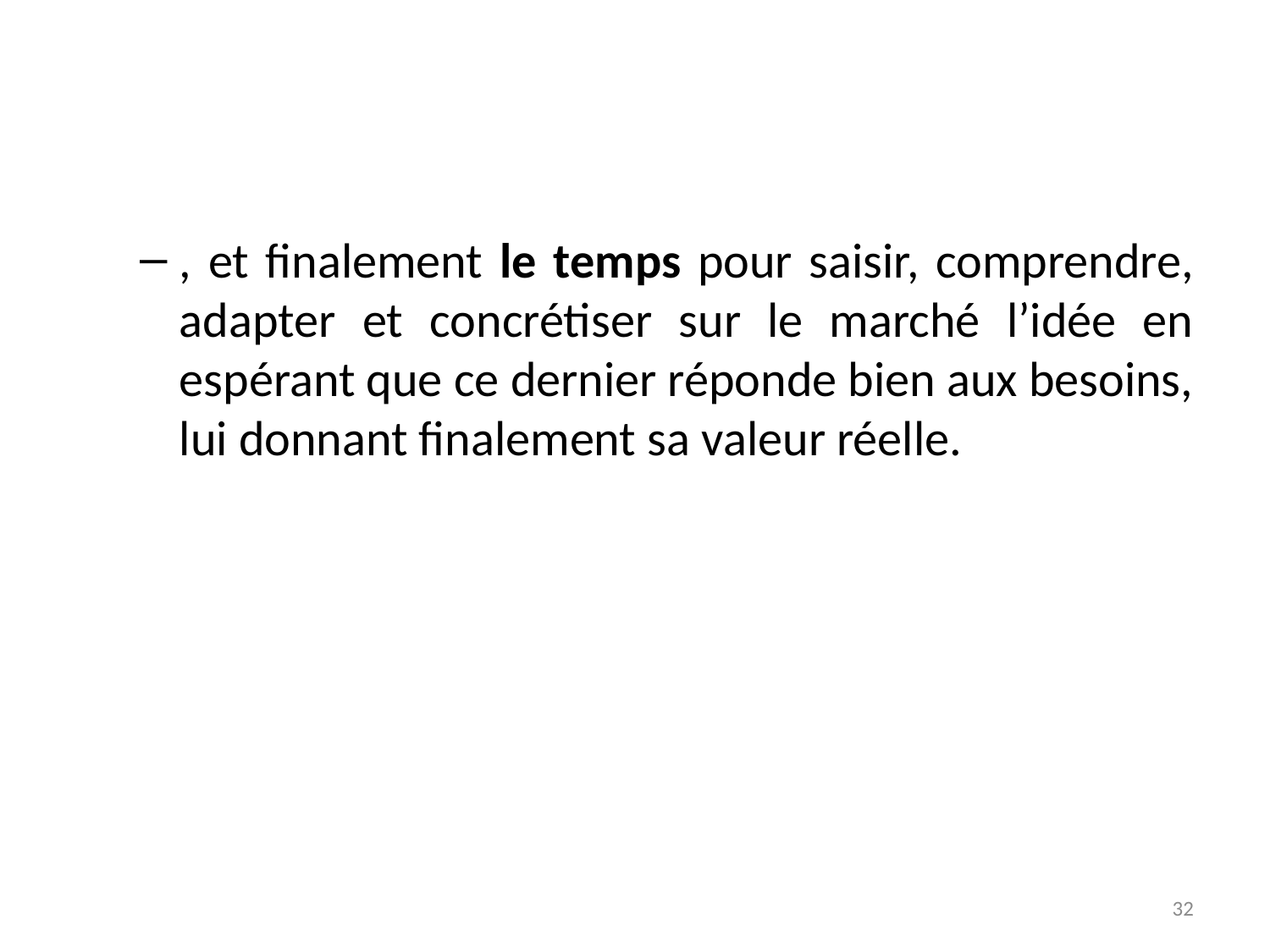

#
, et finalement le temps pour saisir, comprendre, adapter et concrétiser sur le marché l’idée en espérant que ce dernier réponde bien aux besoins, lui donnant finalement sa valeur réelle.
32